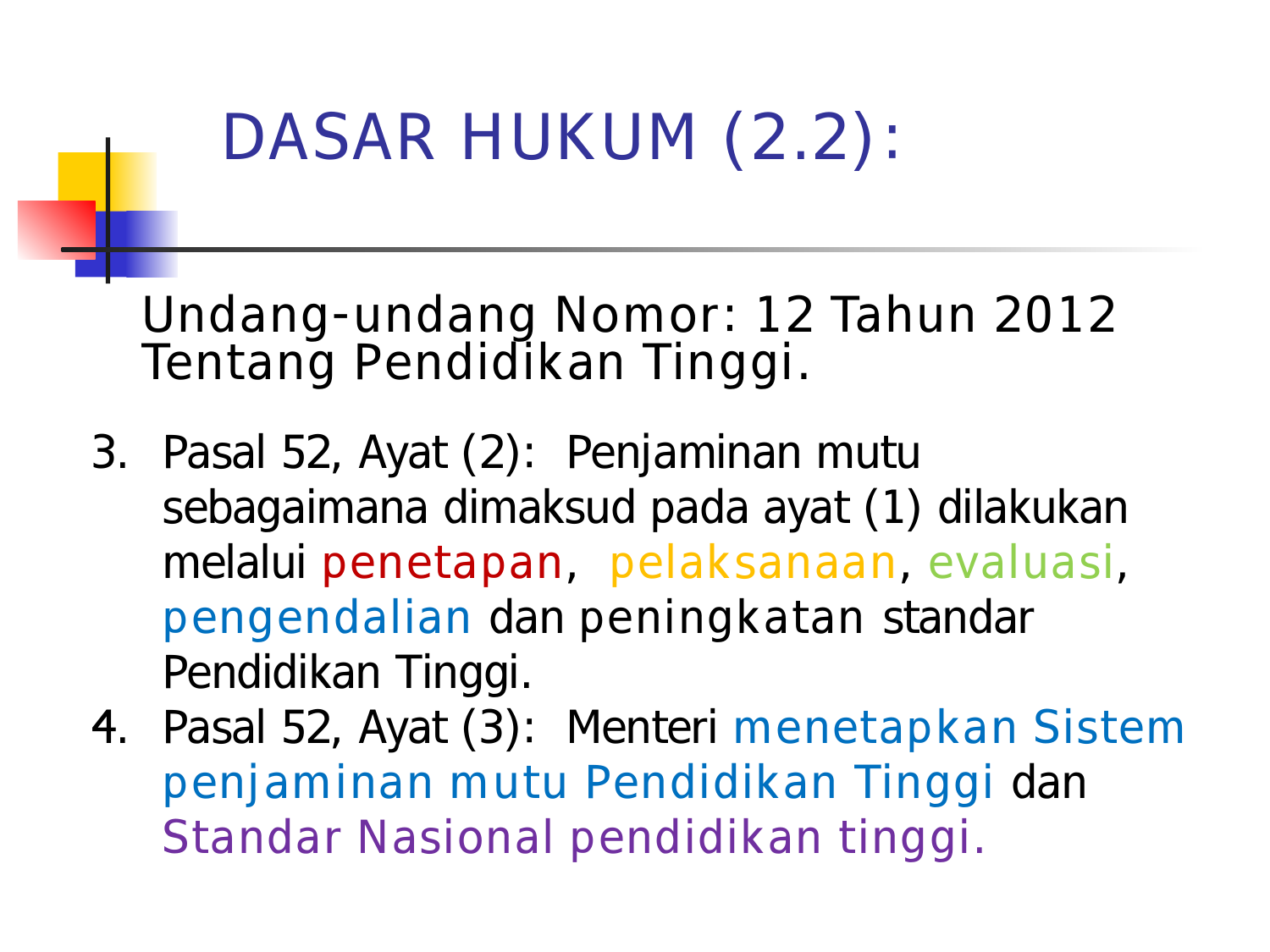

# DASAR HUKUM (2.2):
Undang-undang Nomor: 12 Tahun 2012 Tentang Pendidikan Tinggi.
Pasal 52, Ayat (2):  Penjaminan mutu sebagaimana dimaksud pada ayat (1) dilakukan melalui penetapan,  pelaksanaan, evaluasi, pengendalian dan peningkatan standar Pendidikan Tinggi.
Pasal 52, Ayat (3):  Menteri menetapkan Sistem penjaminan mutu Pendidikan Tinggi dan Standar Nasional pendidikan tinggi.